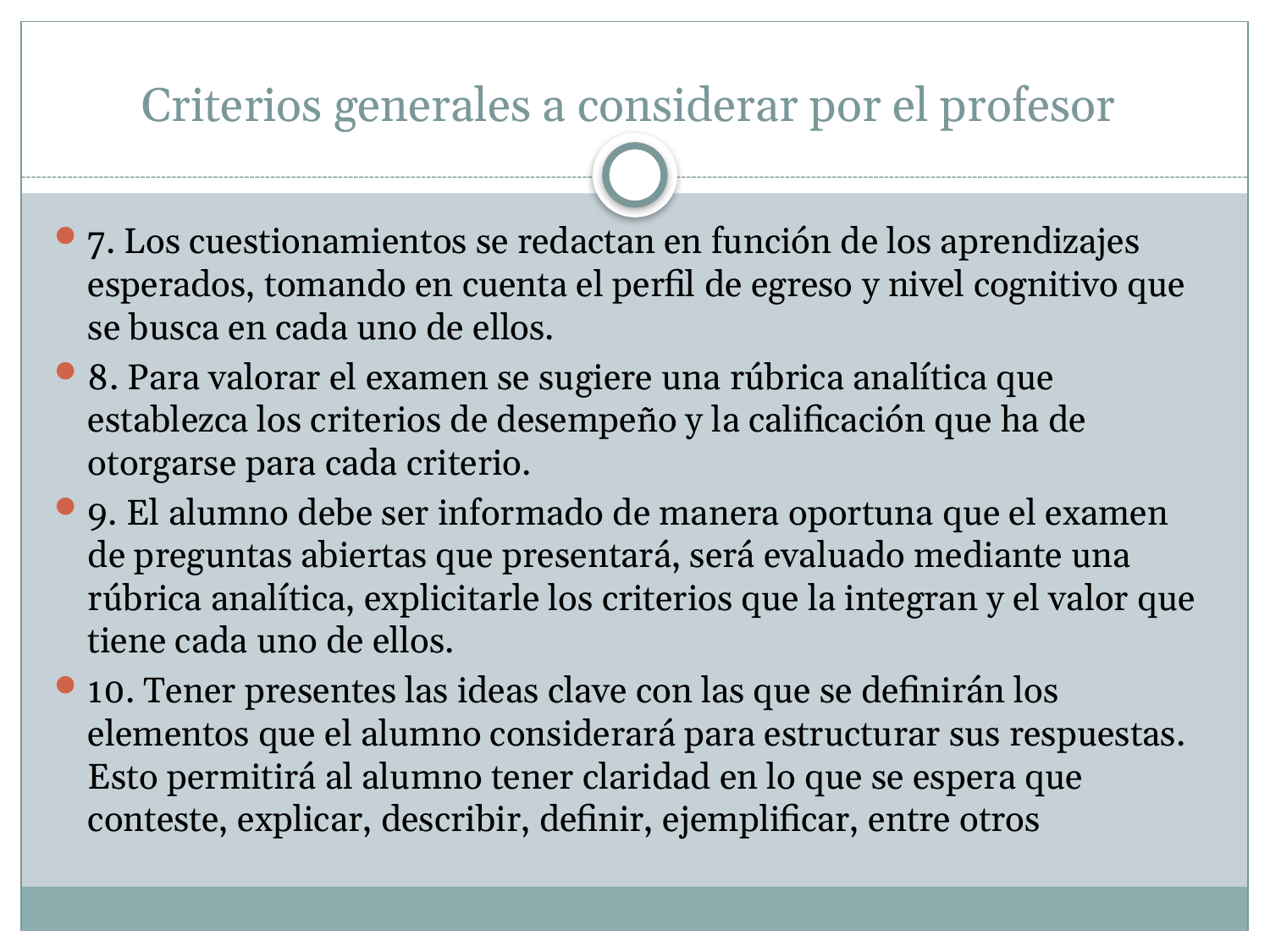

# Criterios generales a considerar por el profesor
7. Los cuestionamientos se redactan en función de los aprendizajes esperados, tomando en cuenta el perfil de egreso y nivel cognitivo que se busca en cada uno de ellos.
8. Para valorar el examen se sugiere una rúbrica analítica que establezca los criterios de desempeño y la calificación que ha de otorgarse para cada criterio.
9. El alumno debe ser informado de manera oportuna que el examen de preguntas abiertas que presentará, será evaluado mediante una rúbrica analítica, explicitarle los criterios que la integran y el valor que tiene cada uno de ellos.
10. Tener presentes las ideas clave con las que se definirán los elementos que el alumno considerará para estructurar sus respuestas. Esto permitirá al alumno tener claridad en lo que se espera que conteste, explicar, describir, definir, ejemplificar, entre otros